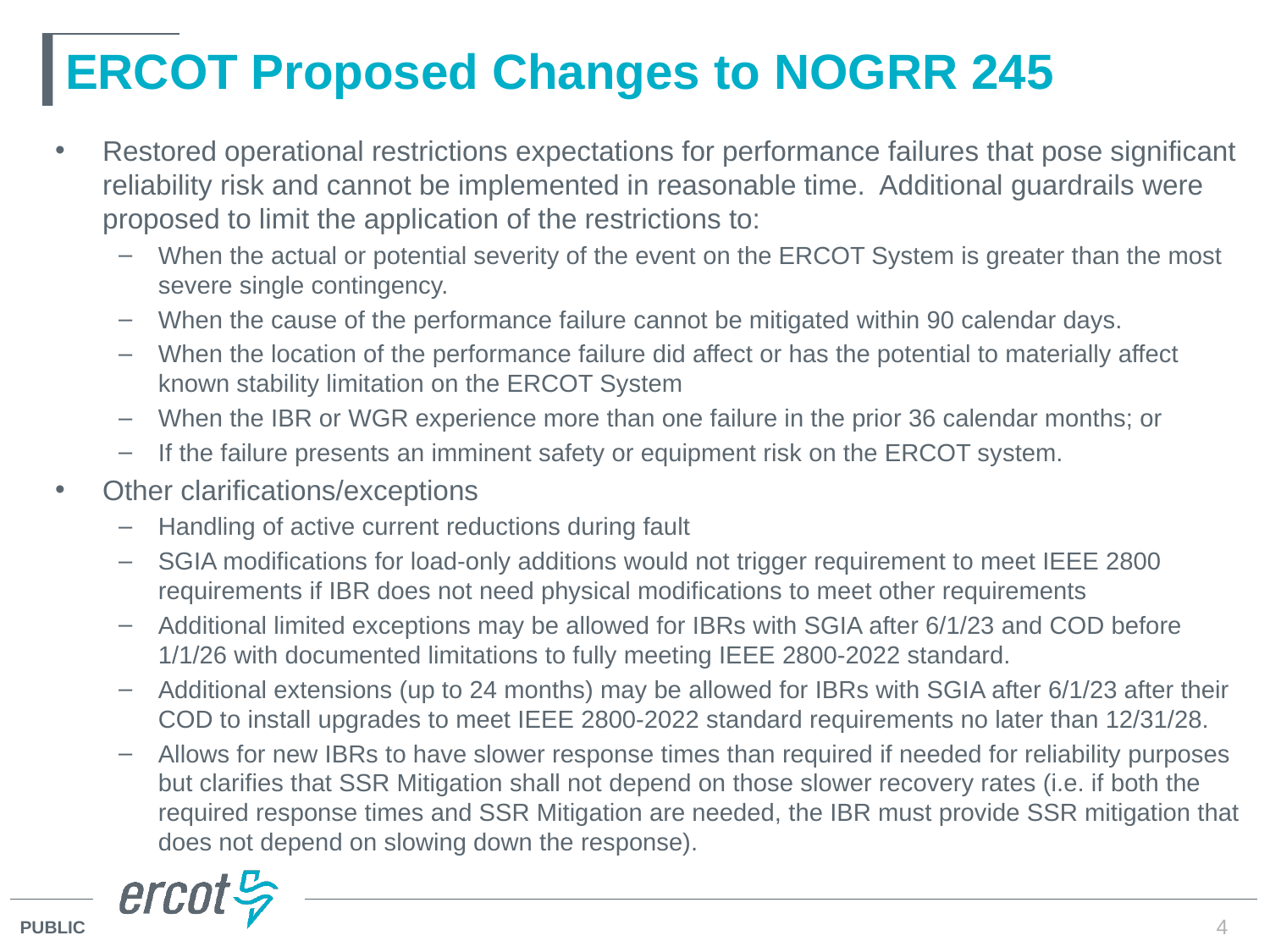

# ERCOT Proposed Changes to NOGRR 245
Restored operational restrictions expectations for performance failures that pose significant reliability risk and cannot be implemented in reasonable time.  Additional guardrails were proposed to limit the application of the restrictions to:
When the actual or potential severity of the event on the ERCOT System is greater than the most severe single contingency.
When the cause of the performance failure cannot be mitigated within 90 calendar days.
When the location of the performance failure did affect or has the potential to materially affect known stability limitation on the ERCOT System
When the IBR or WGR experience more than one failure in the prior 36 calendar months; or
If the failure presents an imminent safety or equipment risk on the ERCOT system.
Other clarifications/exceptions
Handling of active current reductions during fault
SGIA modifications for load-only additions would not trigger requirement to meet IEEE 2800 requirements if IBR does not need physical modifications to meet other requirements
Additional limited exceptions may be allowed for IBRs with SGIA after 6/1/23 and COD before 1/1/26 with documented limitations to fully meeting IEEE 2800-2022 standard.
Additional extensions (up to 24 months) may be allowed for IBRs with SGIA after 6/1/23 after their COD to install upgrades to meet IEEE 2800-2022 standard requirements no later than 12/31/28.
Allows for new IBRs to have slower response times than required if needed for reliability purposes but clarifies that SSR Mitigation shall not depend on those slower recovery rates (i.e. if both the required response times and SSR Mitigation are needed, the IBR must provide SSR mitigation that does not depend on slowing down the response).

4